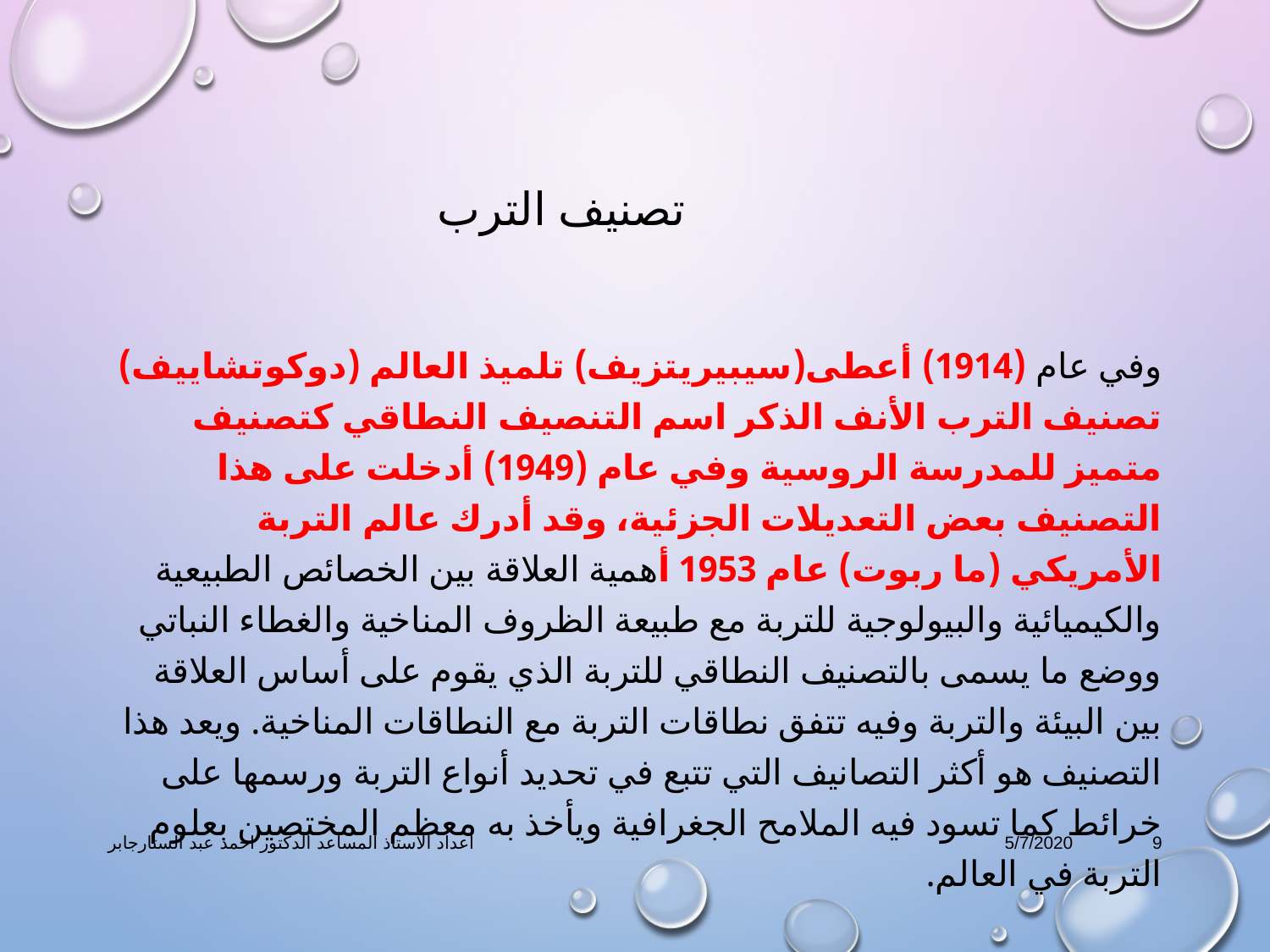

# تصنيف الترب
وفي عام (1914) أعطى(سيبيريتزيف) تلميذ العالم (دوكوتشاييف) تصنيف الترب الأنف الذكر اسم التنصيف النطاقي كتصنيف متميز للمدرسة الروسية وفي عام (1949) أدخلت على هذا التصنيف بعض التعديلات الجزئية، وقد أدرك عالم التربة الأمريكي (ما ربوت) عام 1953 أهمية العلاقة بين الخصائص الطبيعية والكيميائية والبيولوجية للتربة مع طبيعة الظروف المناخية والغطاء النباتي ووضع ما يسمى بالتصنيف النطاقي للتربة الذي يقوم على أساس العلاقة بين البيئة والتربة وفيه تتفق نطاقات التربة مع النطاقات المناخية. ويعد هذا التصنيف هو أكثر التصانيف التي تتبع في تحديد أنواع التربة ورسمها على خرائط كما تسود فيه الملامح الجغرافية ويأخذ به معظم المختصين بعلوم التربة في العالم.
اعداد الاستاذ المساعد الدكتور احمد عبد الستارجابر
5/7/2020
9